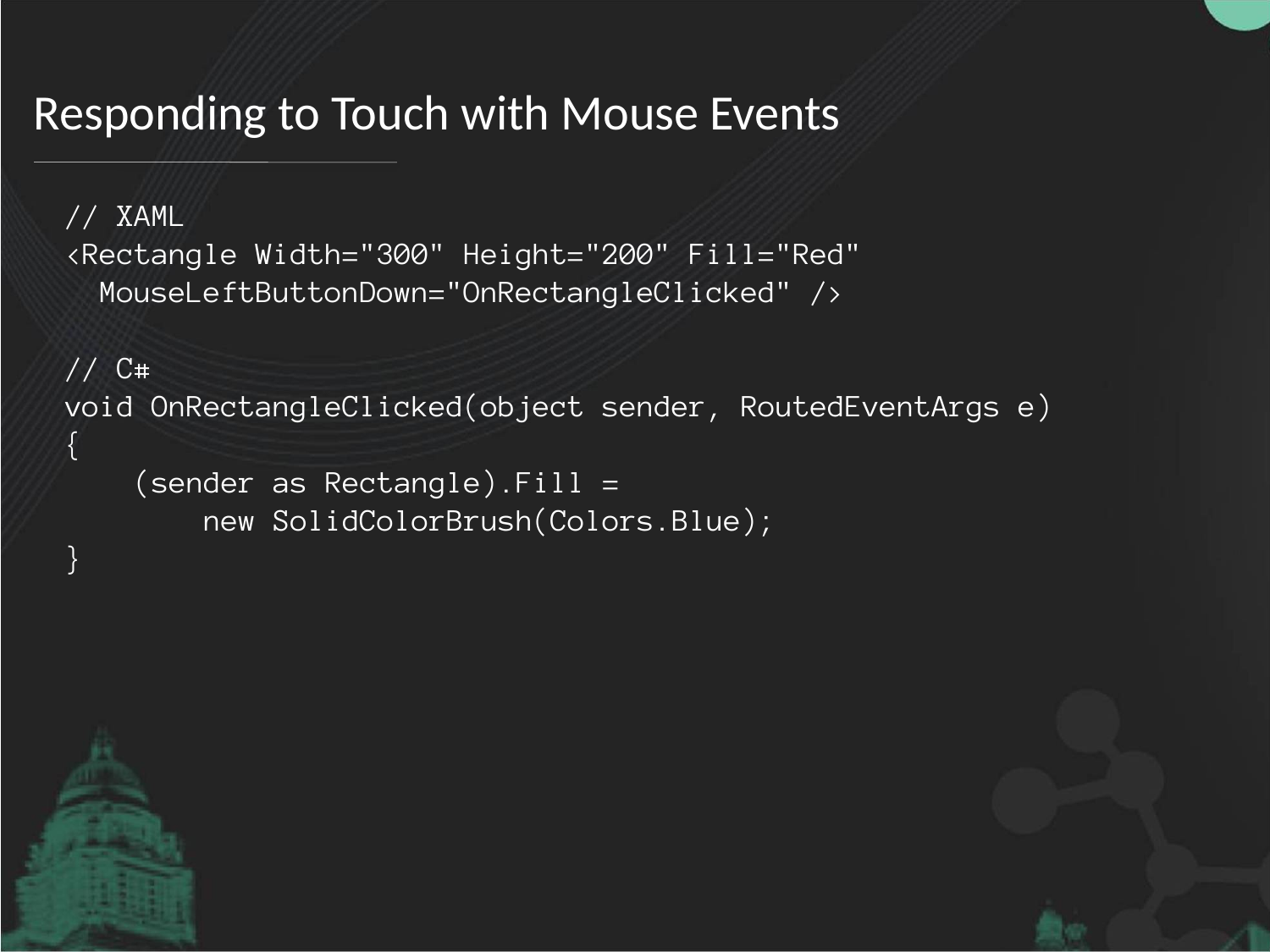

# Responding to Touch with Mouse Events
// XAML
<Rectangle Width="300" Height="200" Fill="Red"
  MouseLeftButtonDown="OnRectangleClicked" />

// C#
void OnRectangleClicked(object sender, RoutedEventArgs e)
{
    (sender as Rectangle).Fill =
        new SolidColorBrush(Colors.Blue);
}